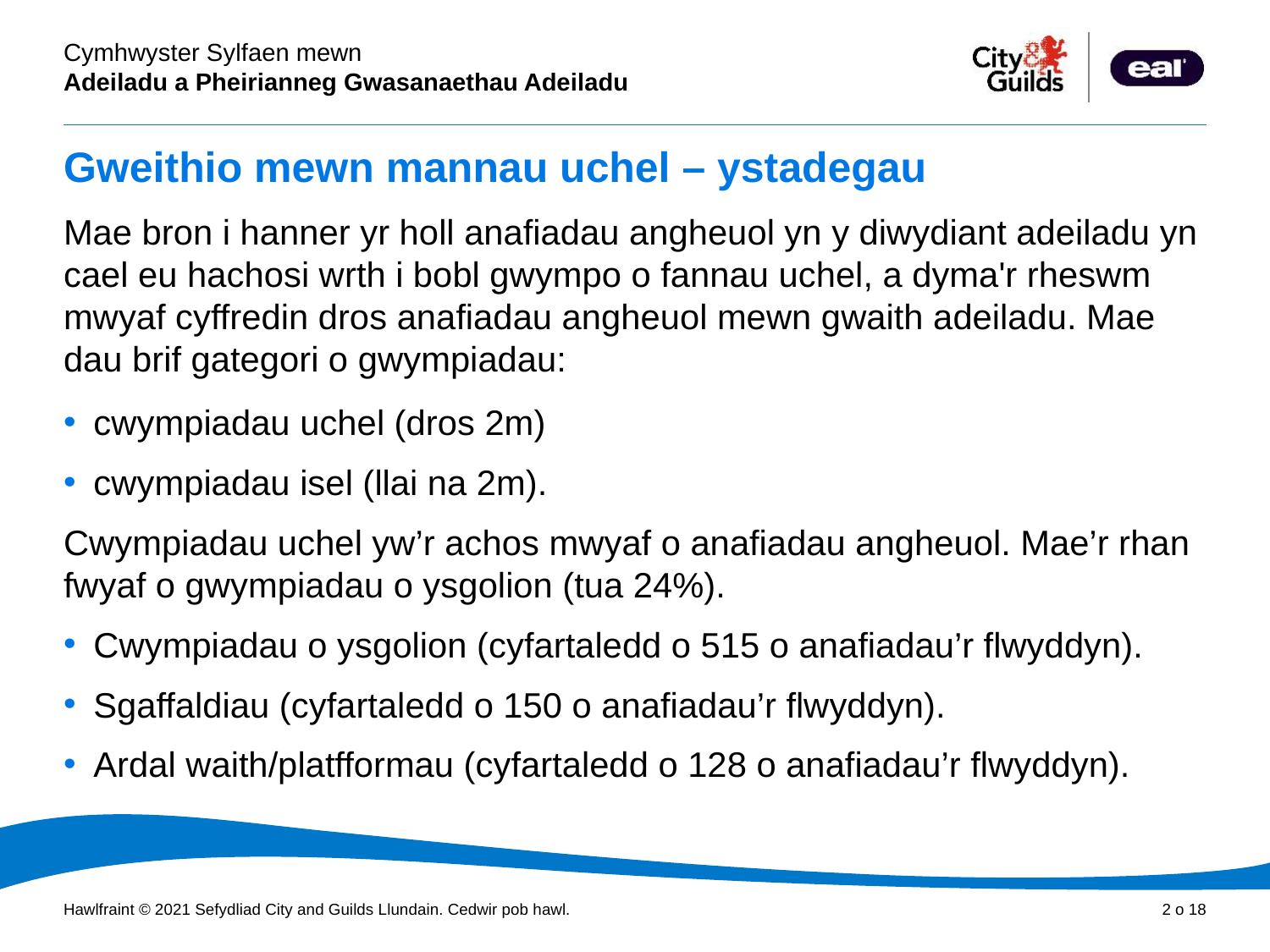

# Gweithio mewn mannau uchel – ystadegau
Mae bron i hanner yr holl anafiadau angheuol yn y diwydiant adeiladu yn cael eu hachosi wrth i bobl gwympo o fannau uchel, a dyma'r rheswm mwyaf cyffredin dros anafiadau angheuol mewn gwaith adeiladu. Mae dau brif gategori o gwympiadau:
cwympiadau uchel (dros 2m)
cwympiadau isel (llai na 2m).
Cwympiadau uchel yw’r achos mwyaf o anafiadau angheuol. Mae’r rhan fwyaf o gwympiadau o ysgolion (tua 24%).
Cwympiadau o ysgolion (cyfartaledd o 515 o anafiadau’r flwyddyn).
Sgaffaldiau (cyfartaledd o 150 o anafiadau’r flwyddyn).
Ardal waith/platfformau (cyfartaledd o 128 o anafiadau’r flwyddyn).